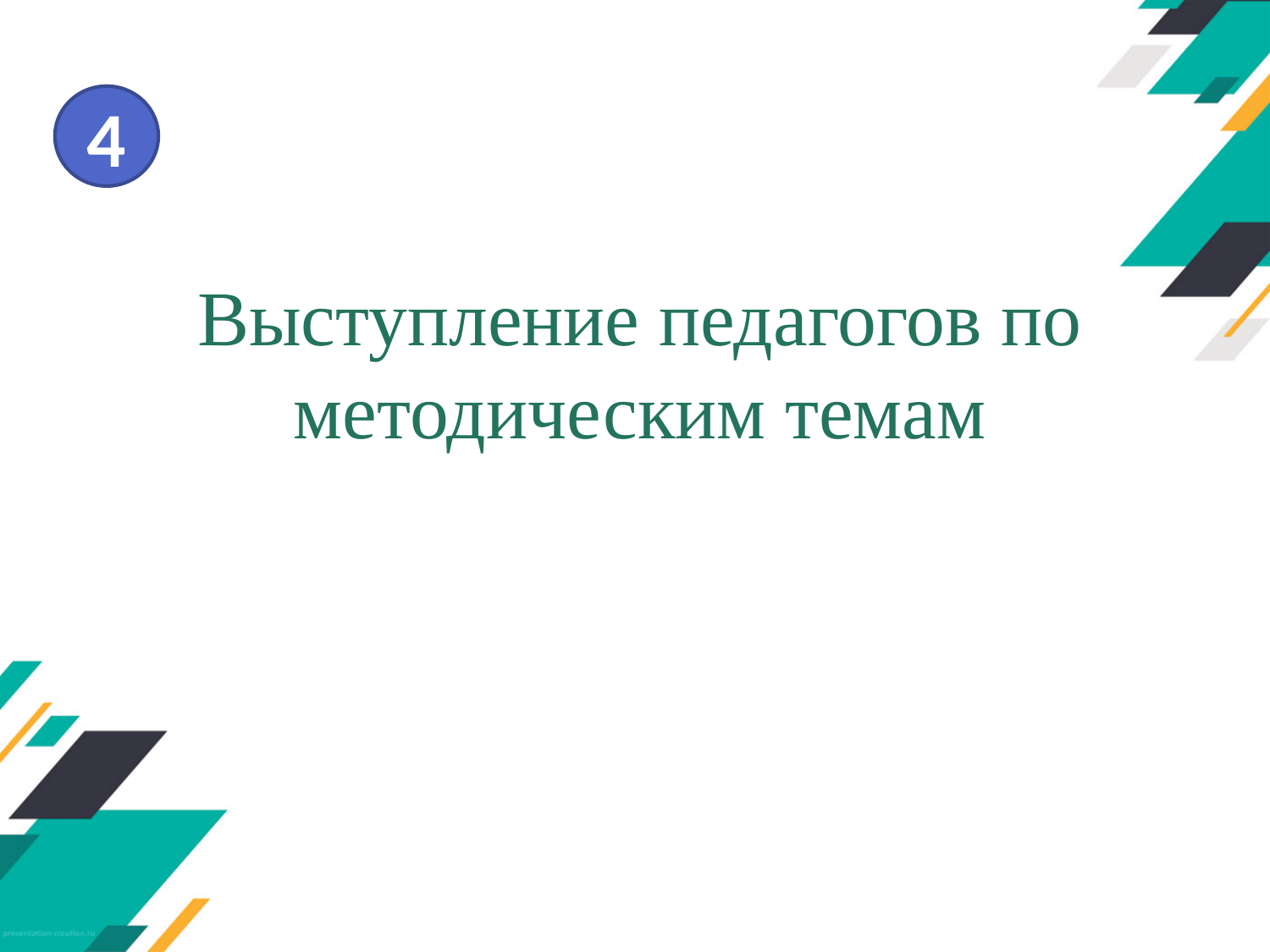

# Выступление педагогов по методическим темам
4